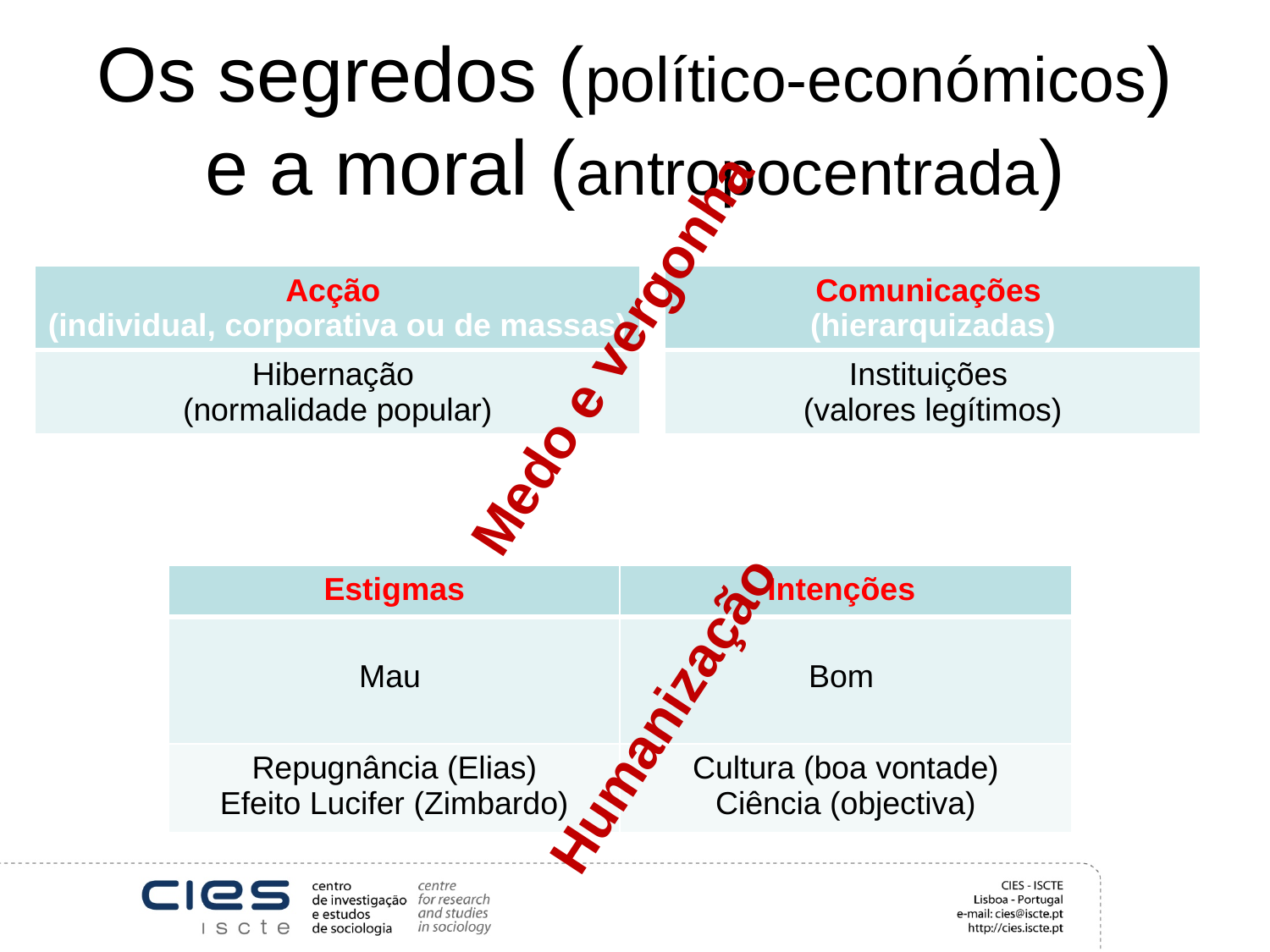

# Os segredos (político-económicos) e a moral (antropocentrada)
| Acção (individual, corporativa ou de massas) |
| --- |
| Hibernação (normalidade popular) |
| Comunicações (hierarquizadas) |
| --- |
| Instituições (valores legítimos) |
Medo e vergonha
| Estigmas | Intenções |
| --- | --- |
| Mau | Bom |
| Repugnância (Elias) Efeito Lucifer (Zimbardo) | Cultura (boa vontade) Ciência (objectiva) |
Humanização